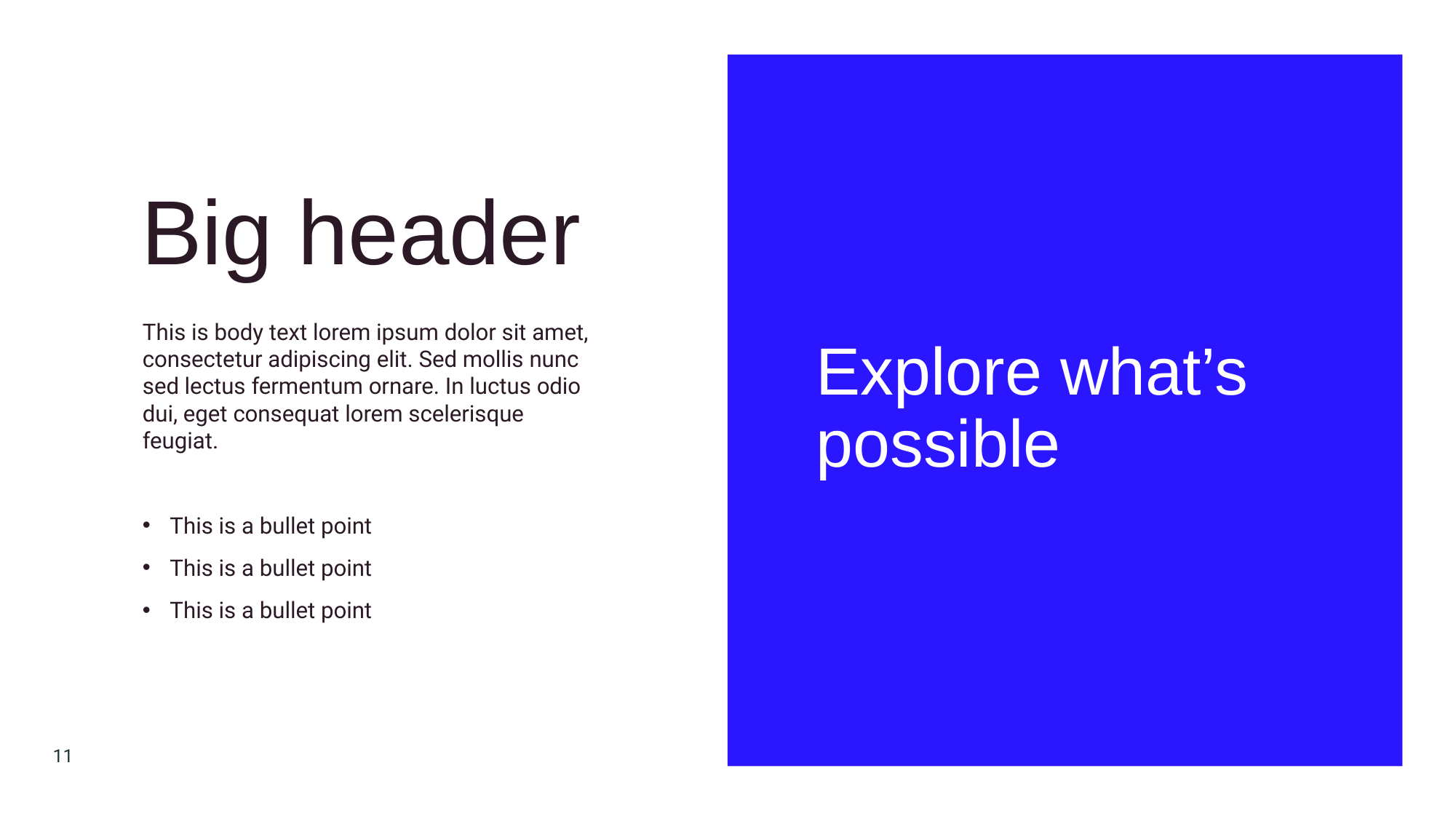

Section title

Explore what’s possible
Big header
This is body text lorem ipsum dolor sit amet, consectetur adipiscing elit. Sed mollis nunc sed lectus fermentum ornare. In luctus odio dui, eget consequat lorem scelerisque feugiat.

This is a bullet point
This is a bullet point
This is a bullet point
11